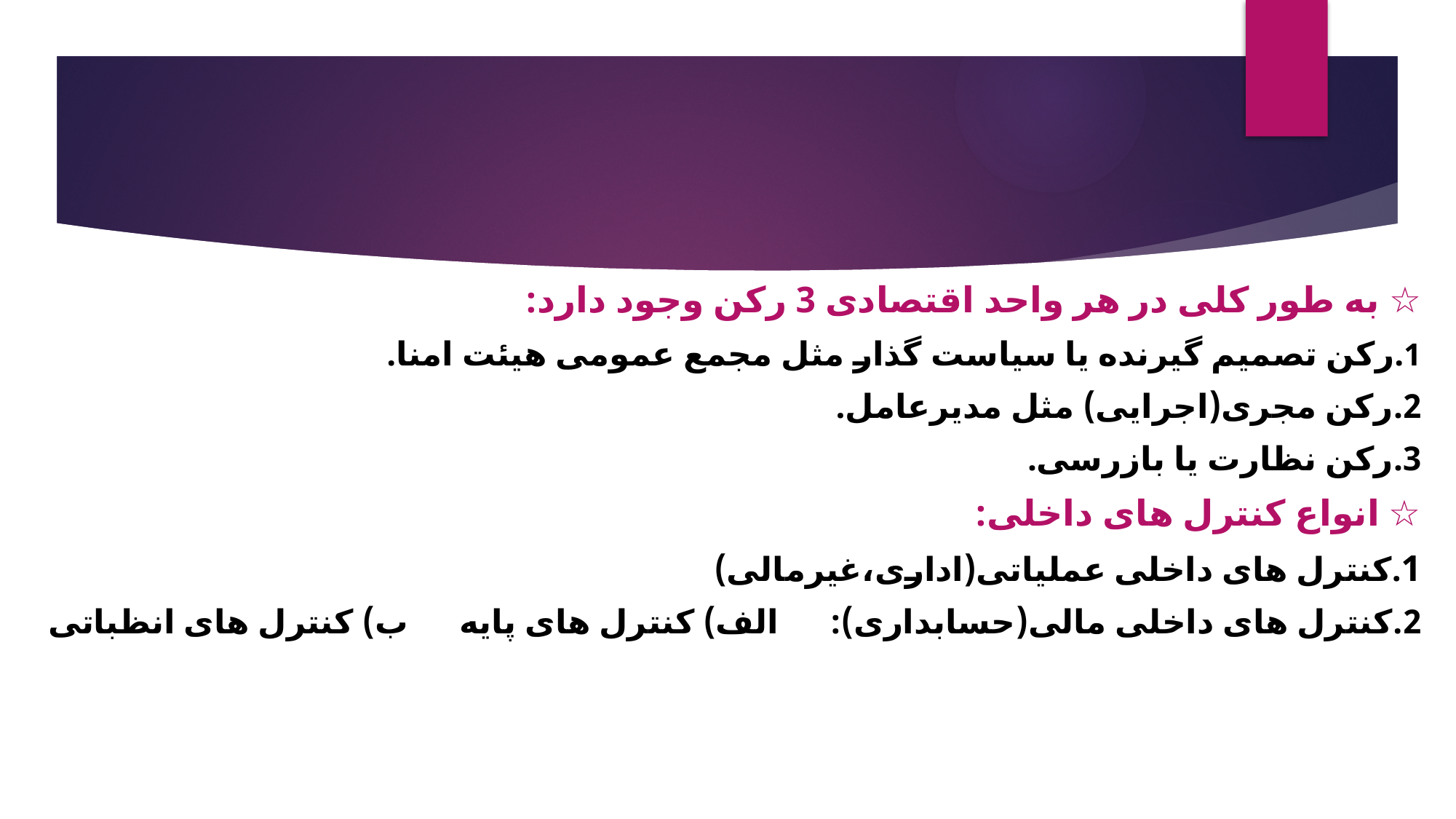

☆ به طور کلی در هر واحد اقتصادی 3 رکن وجود دارد:
1.رکن تصمیم گیرنده یا سیاست گذار مثل مجمع عمومی هیئت امنا.
2.رکن مجری(اجرایی) مثل مدیرعامل.
3.رکن نظارت یا بازرسی.
☆ انواع کنترل های داخلی:
1.کنترل های داخلی عملیاتی(اداری،غیرمالی)
2.کنترل های داخلی مالی(حسابداری):      الف) کنترل های پایه      ب) کنترل های انظباتی